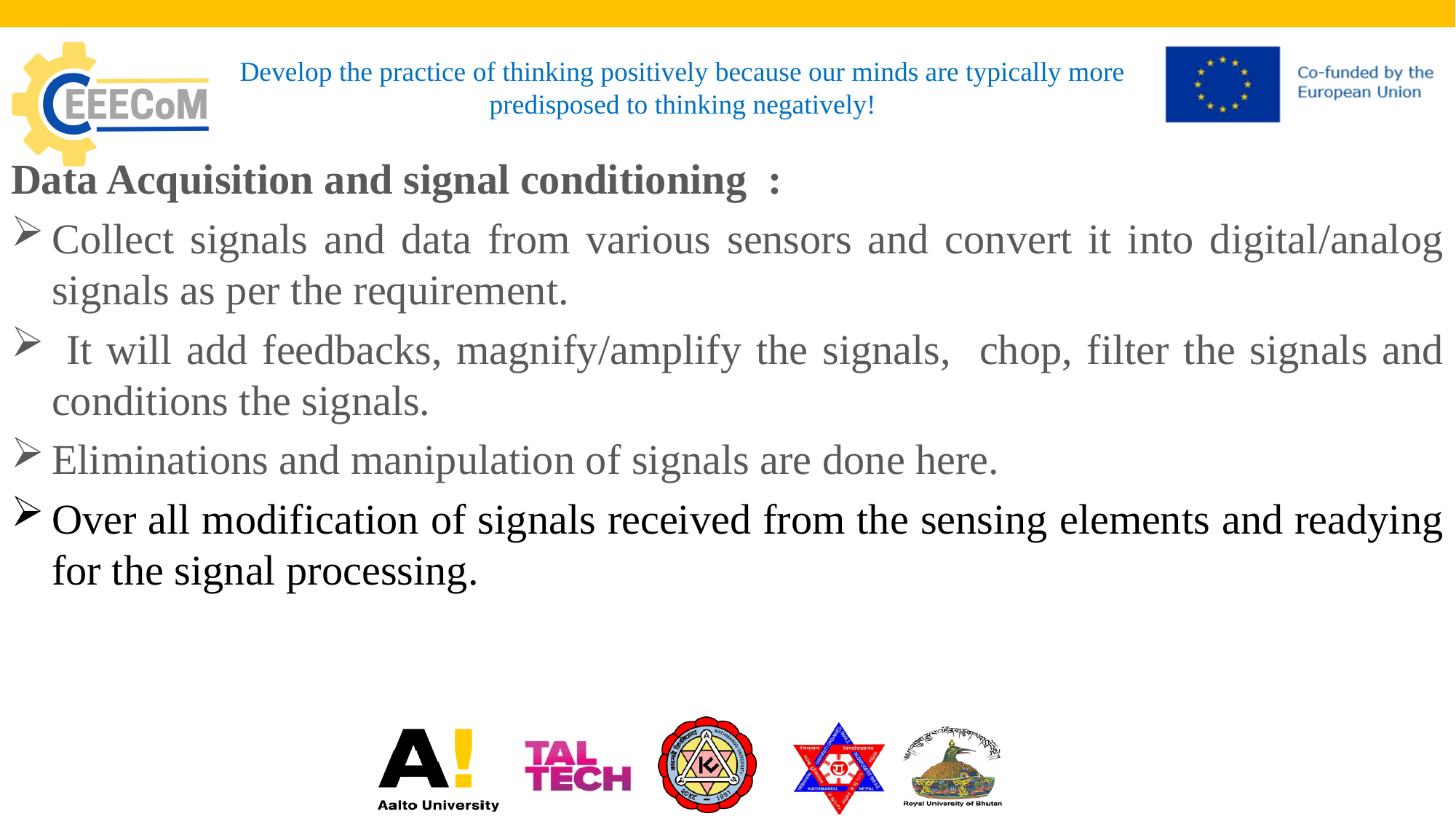

# Develop the practice of thinking positively because our minds are typically more predisposed to thinking negatively!
Data Acquisition and signal conditioning  :
Collect signals and data from various sensors and convert it into digital/analog signals as per the requirement.
 It will add feedbacks, magnify/amplify the signals,  chop, filter the signals and conditions the signals.
Eliminations and manipulation of signals are done here.
Over all modification of signals received from the sensing elements and readying for the signal processing.